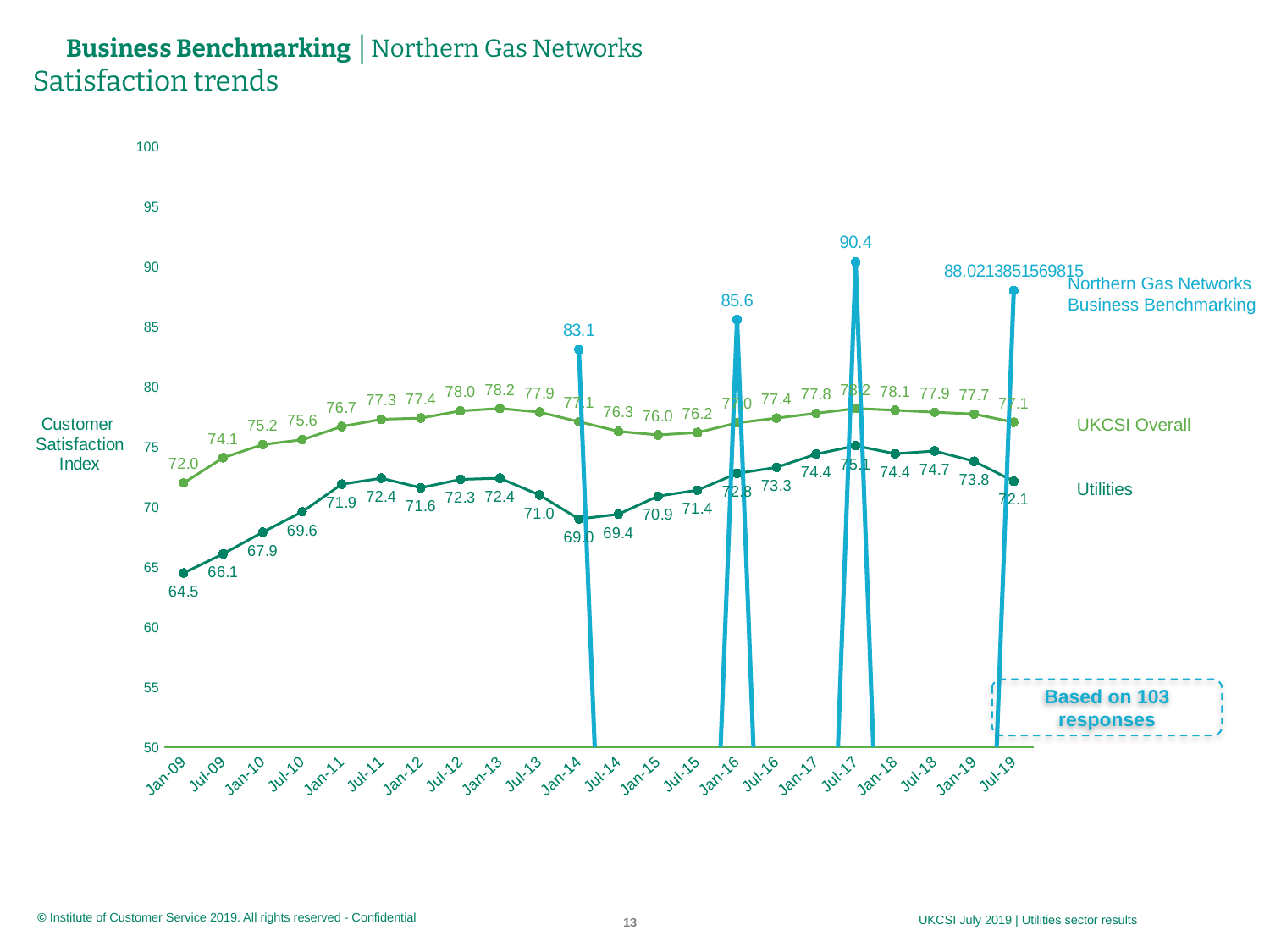

Business Benchmarking │Northern Gas Networks
Satisfaction trends

### Chart

| Category | Column1 | Column2 | Column3 |
|---|---|---|---|
| 39814 | 72.0 | 64.5 | None |
| 39995 | 74.1 | 66.1 | None |
| 40179 | 75.2 | 67.9 | None |
| 40360 | 75.6 | 69.6 | None |
| 40544 | 76.7 | 71.9 | None |
| 40725 | 77.3 | 72.4 | None |
| 40909 | 77.4 | 71.6 | None |
| 41091 | 78.0 | 72.3 | None |
| 41275 | 78.2 | 72.4 | None |
| 41456 | 77.9 | 71.0 | None |
| 41640 | 77.1 | 69.0 | 83.1 |
| 41821 | 76.3 | 69.4 | None |
| 42005 | 76.0 | 70.9 | None |
| 42186 | 76.2 | 71.4 | None |
| 42370 | 77.0 | 72.8 | 85.6 |
| 42552 | 77.4 | 73.3 | None |
| 42736 | 77.8 | 74.4 | None |
| 42917 | 78.2 | 75.1 | 90.4 |
| 43101 | 78.05533453860835 | 74.43200933841007 | None |
| 43282 | 77.88922619453164 | 74.6620715251011 | None |
| 43466 | 77.7441798664878 | 73.80091814228237 | None |
| 43647 | 77.05397694318174 | 72.14984477489892 | 88.02138515698154 |
Northern Gas Networks
Business Benchmarking
UKCSI Overall
Utilities
Based on 103 responses
UKCSI July 2019 | Utilities sector results